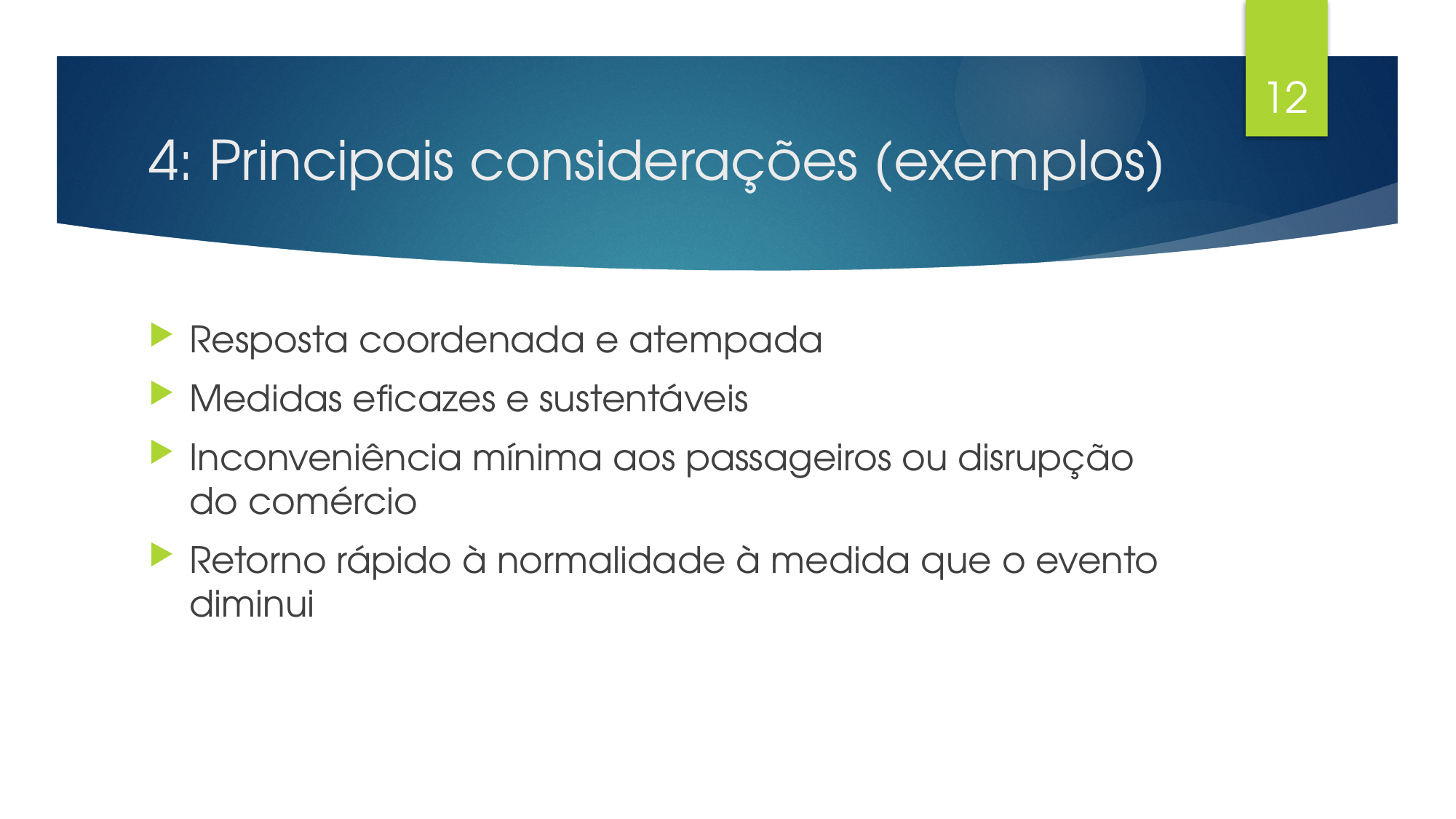

12
# 4: Principais considerações (exemplos)
Resposta coordenada e atempada
Medidas eficazes e sustentáveis
Inconveniência mínima aos passageiros ou disrupção do comércio
Retorno rápido à normalidade à medida que o evento diminui